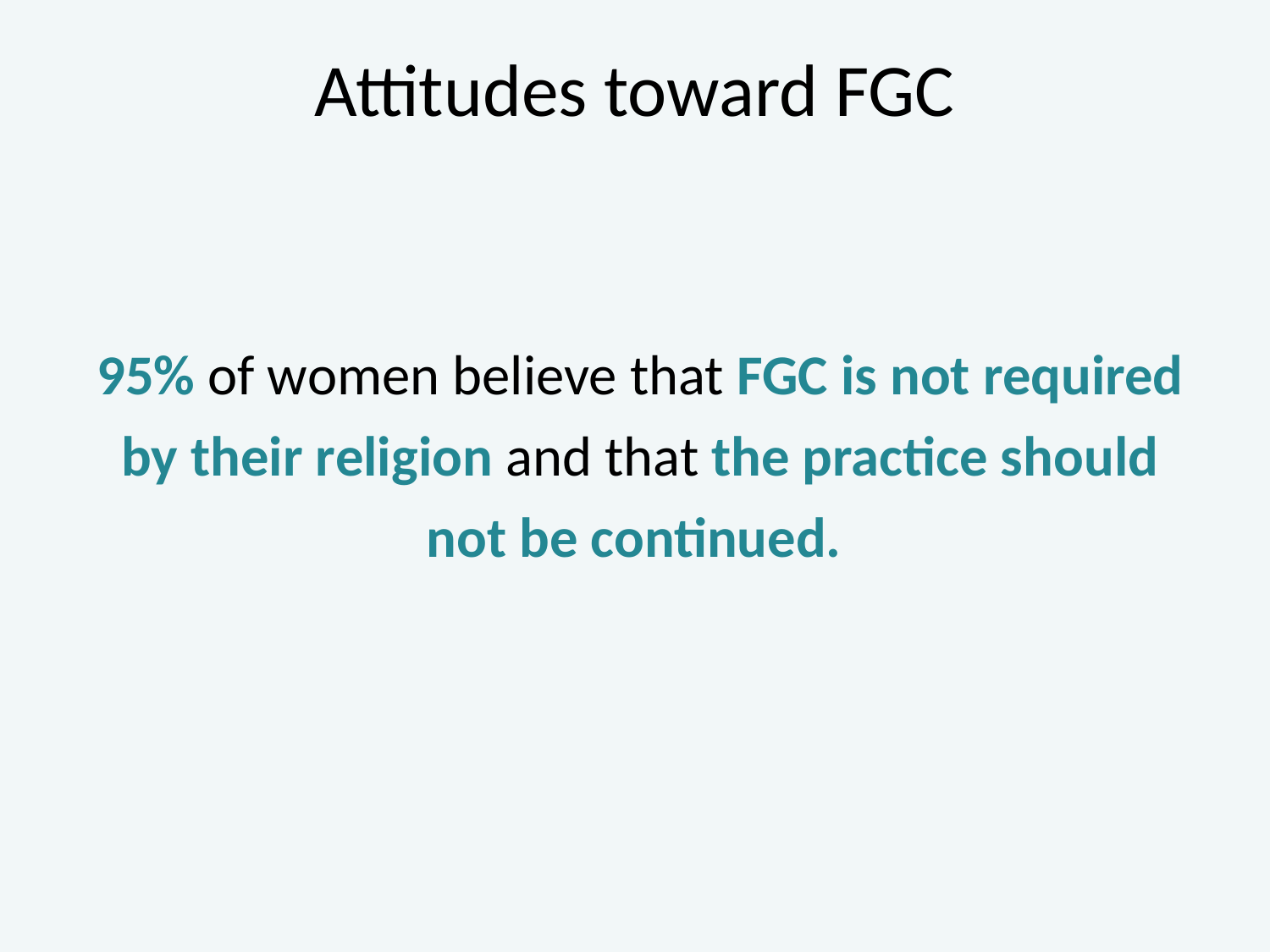

# Attitudes toward FGC

95% of women believe that FGC is not required by their religion and that the practice should not be continued.